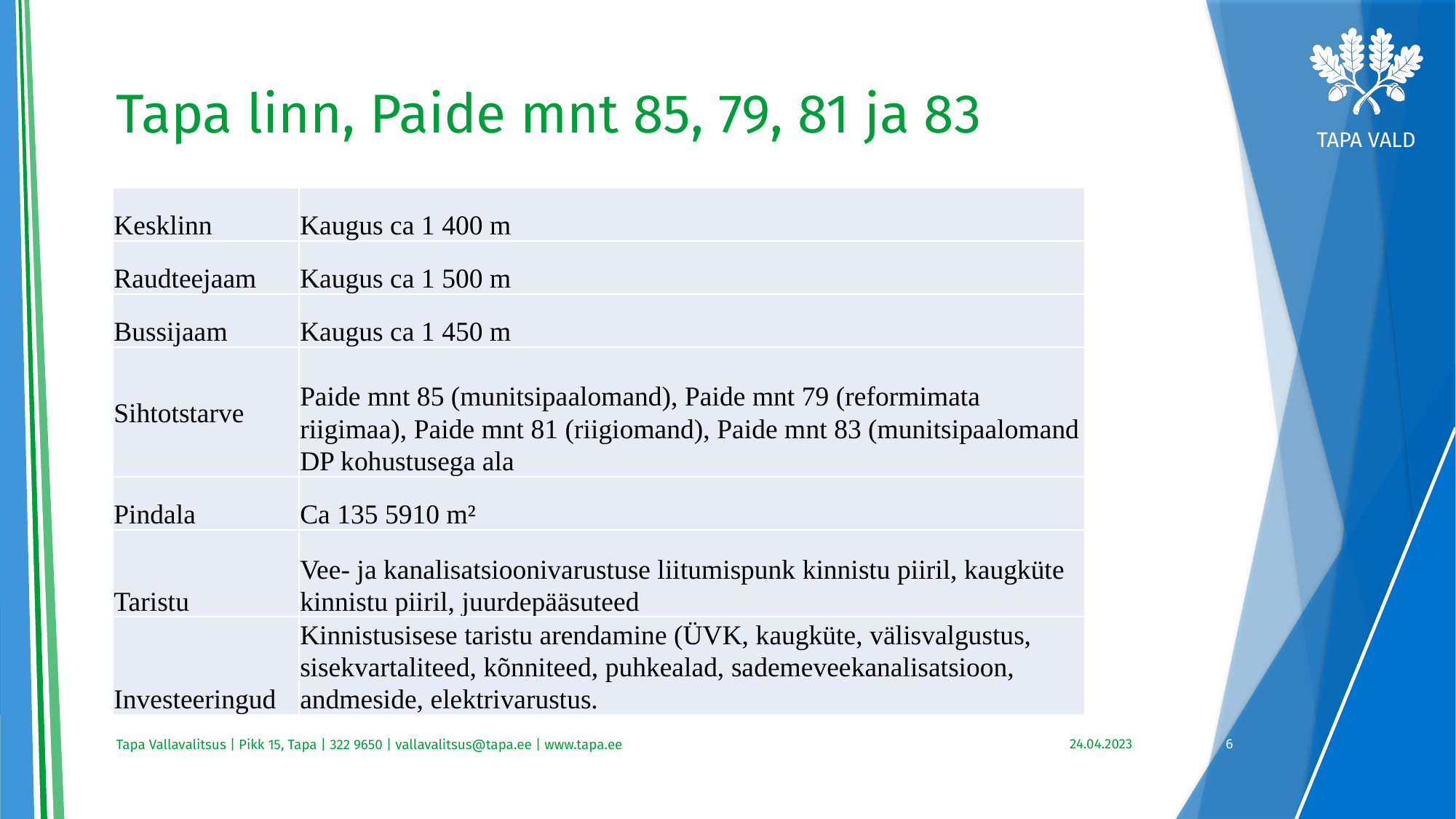

# Tapa linn, Paide mnt 85, 79, 81 ja 83
| Kesklinn | Kaugus ca 1 400 m |
| --- | --- |
| Raudteejaam | Kaugus ca 1 500 m |
| Bussijaam | Kaugus ca 1 450 m |
| Sihtotstarve | Paide mnt 85 (munitsipaalomand), Paide mnt 79 (reformimata riigimaa), Paide mnt 81 (riigiomand), Paide mnt 83 (munitsipaalomand DP kohustusega ala |
| Pindala | Ca 135 5910 m² |
| Taristu | Vee- ja kanalisatsioonivarustuse liitumispunk kinnistu piiril, kaugküte kinnistu piiril, juurdepääsuteed |
| Investeeringud | Kinnistusisese taristu arendamine (ÜVK, kaugküte, välisvalgustus, sisekvartaliteed, kõnniteed, puhkealad, sademeveekanalisatsioon, andmeside, elektrivarustus. |
24.04.2023
6
Tapa Vallavalitsus | Pikk 15, Tapa | 322 9650 | vallavalitsus@tapa.ee | www.tapa.ee